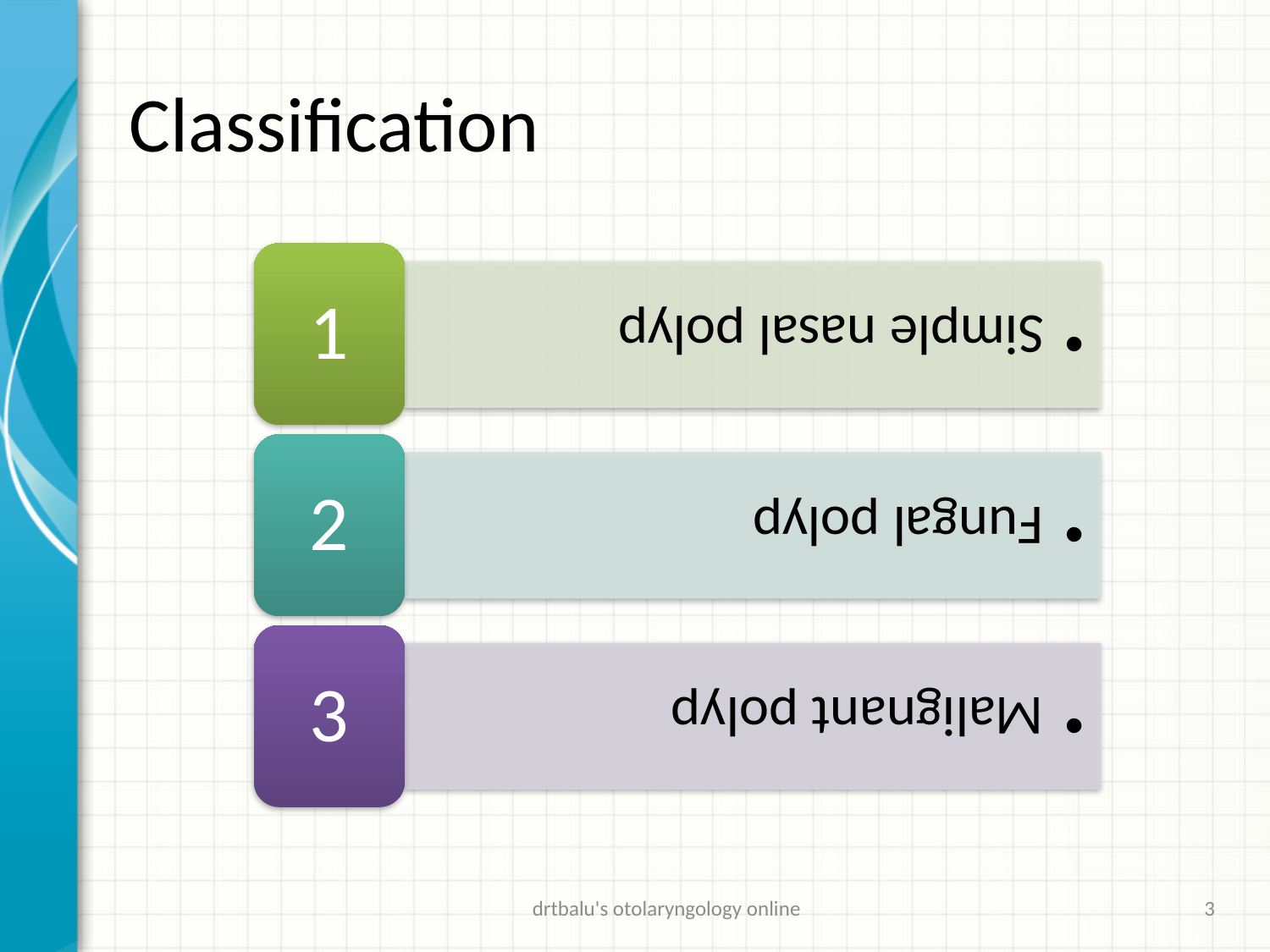

# Classification
Simple nasal polyp
1
Fungal polyp
2
Malignant polyp
3
drtbalu's otolaryngology online
3